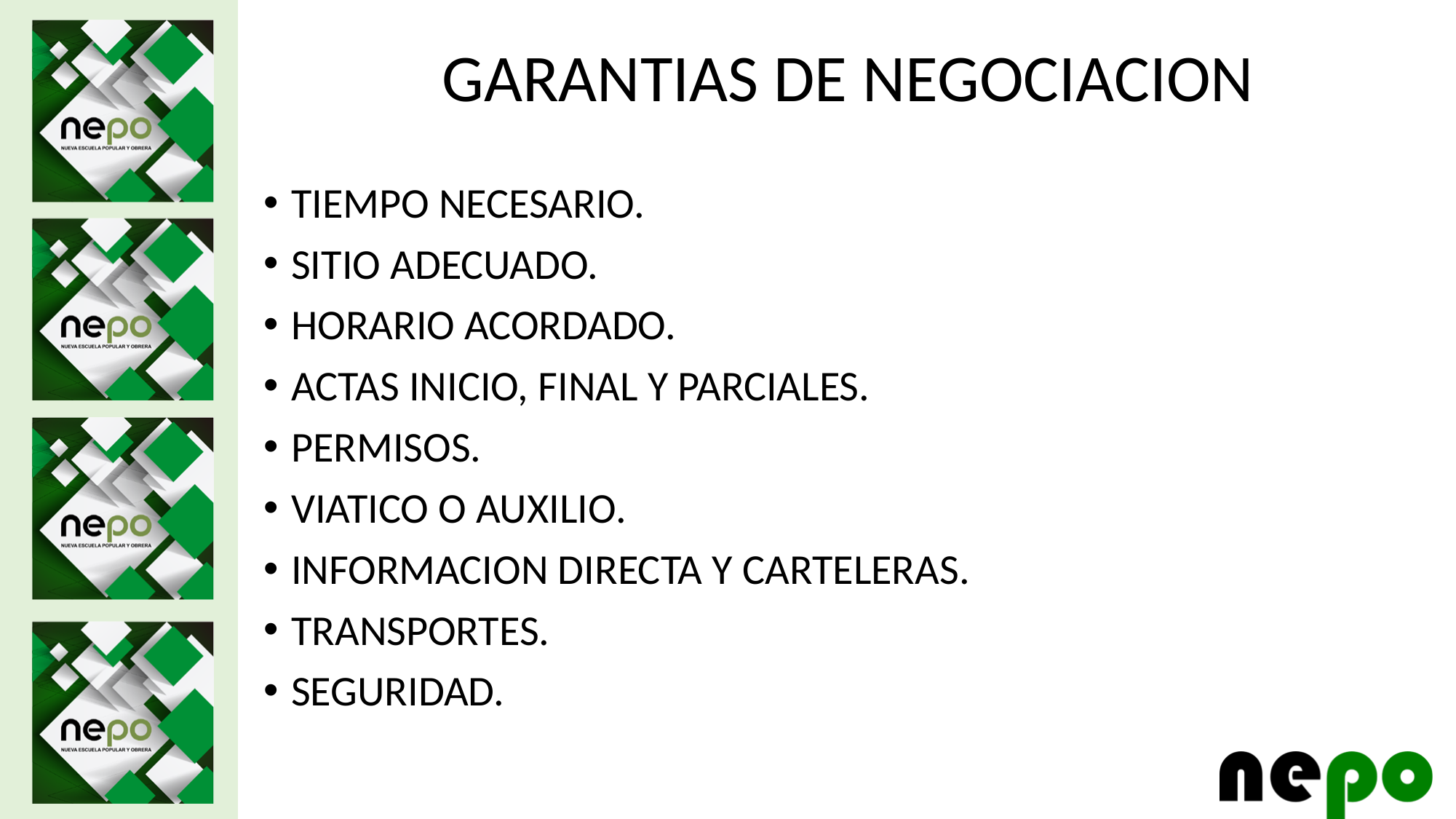

# GARANTIAS DE NEGOCIACION
TIEMPO NECESARIO.
SITIO ADECUADO.
HORARIO ACORDADO.
ACTAS INICIO, FINAL Y PARCIALES.
PERMISOS.
VIATICO O AUXILIO.
INFORMACION DIRECTA Y CARTELERAS.
TRANSPORTES.
SEGURIDAD.